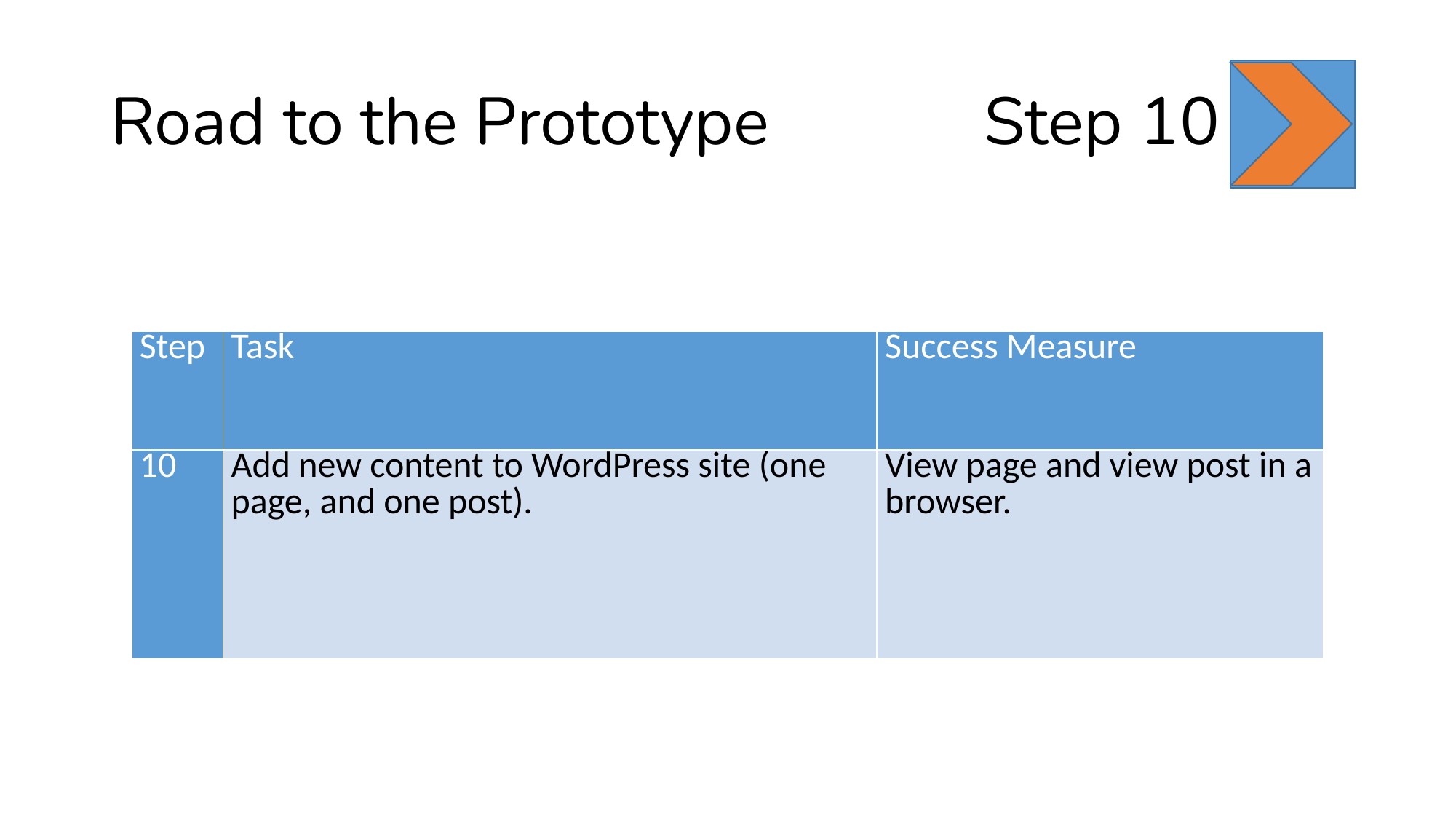

# Road to the Prototype		Step 10

| Step | Task | Success Measure |
| --- | --- | --- |
| 10 | Add new content to WordPress site (one page, and one post). | View page and view post in a browser. |